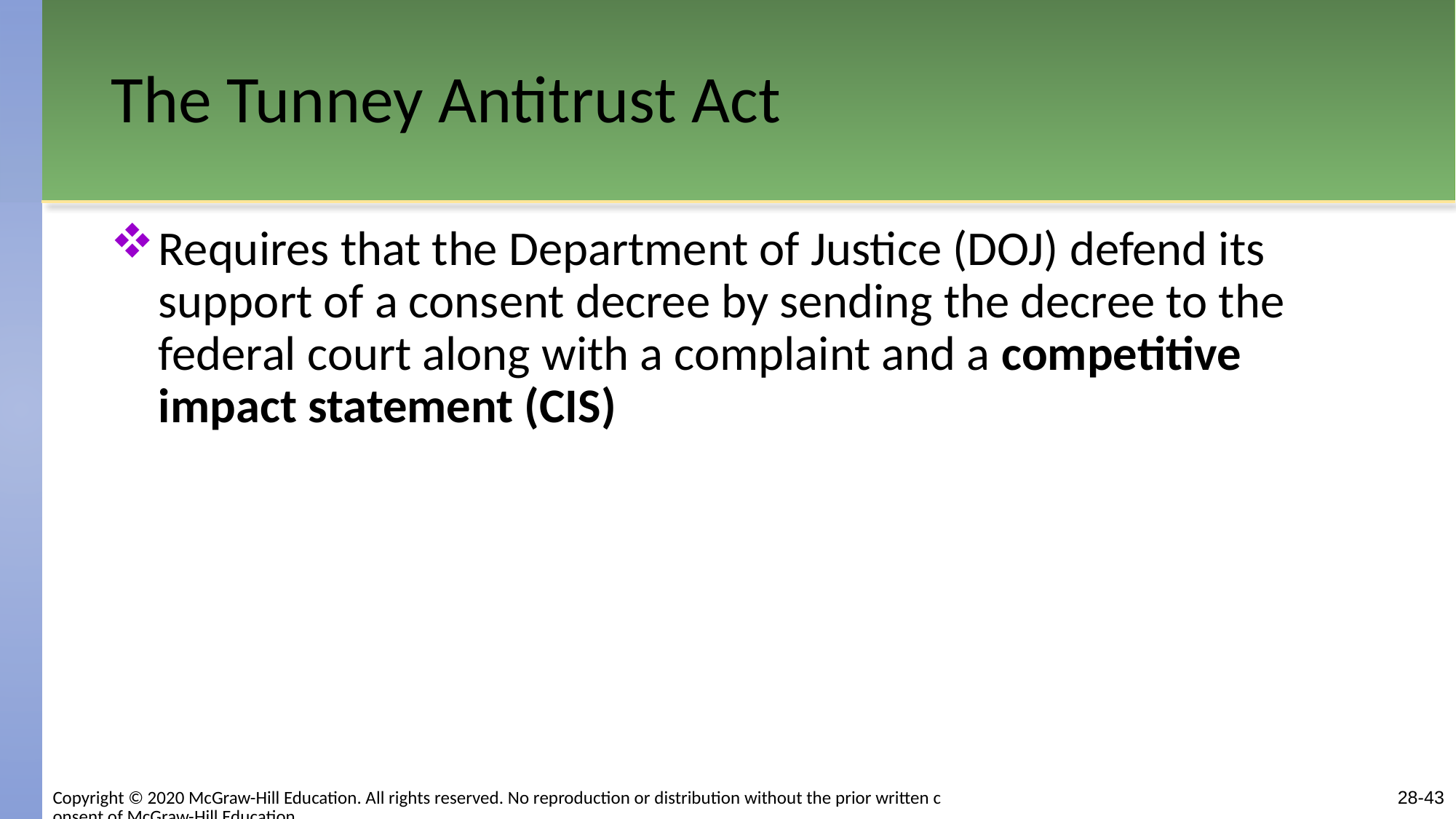

# The Tunney Antitrust Act
Requires that the Department of Justice (DOJ) defend its support of a consent decree by sending the decree to the federal court along with a complaint and a competitive impact statement (CIS)

Copyright © 2020 McGraw-Hill Education. All rights reserved. No reproduction or distribution without the prior written consent of McGraw-Hill Education.
28-43